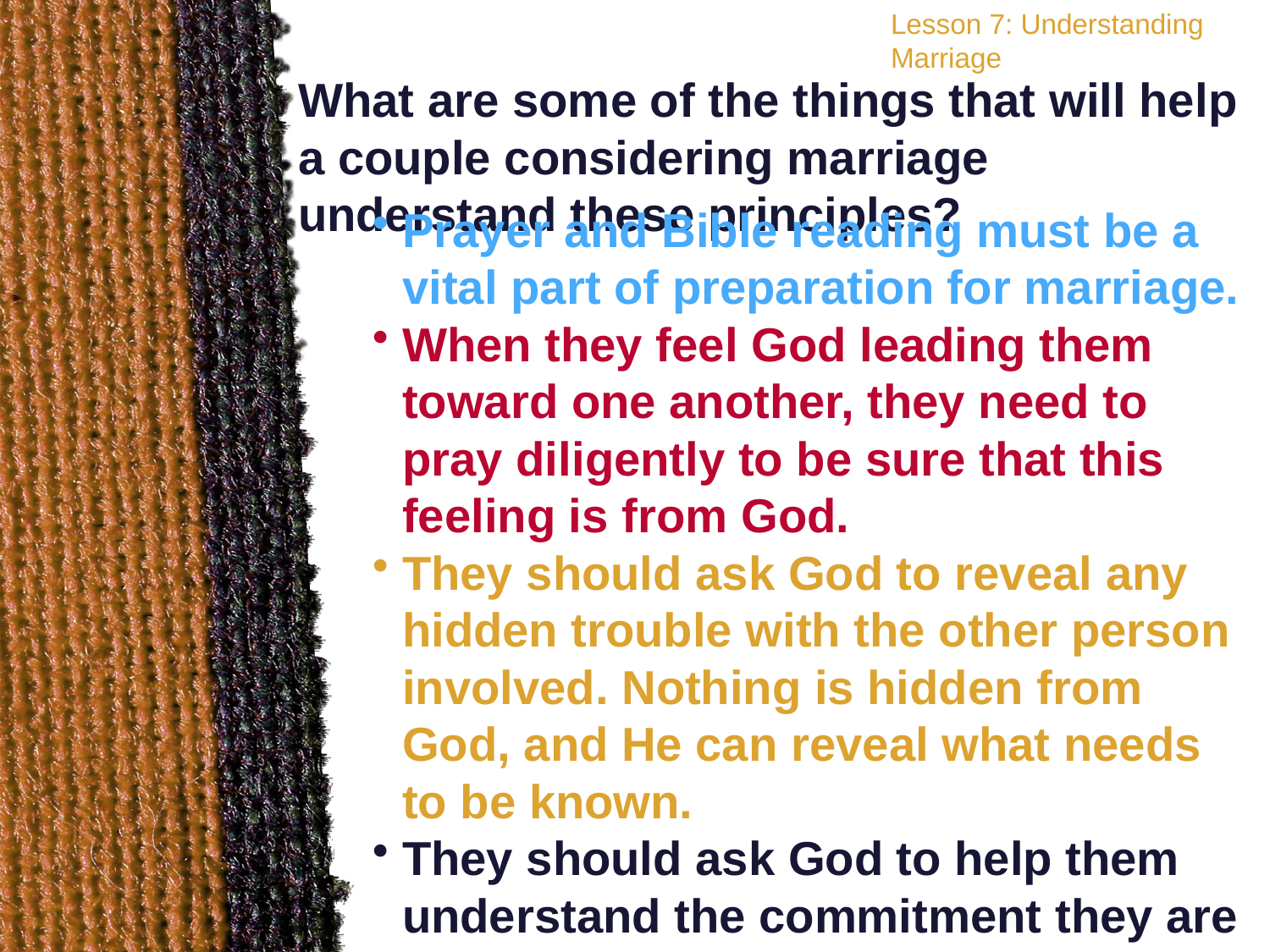

Lesson 7: Understanding Marriage
What are some of the things that will help a couple considering marriage understand these principles?
Prayer and Bible reading must be a vital part of preparation for marriage.
When they feel God leading them toward one another, they need to pray diligently to be sure that this feeling is from God.
They should ask God to reveal any hidden trouble with the other person involved. Nothing is hidden from God, and He can reveal what needs to be known.
They should ask God to help them understand the commitment they are about to make.